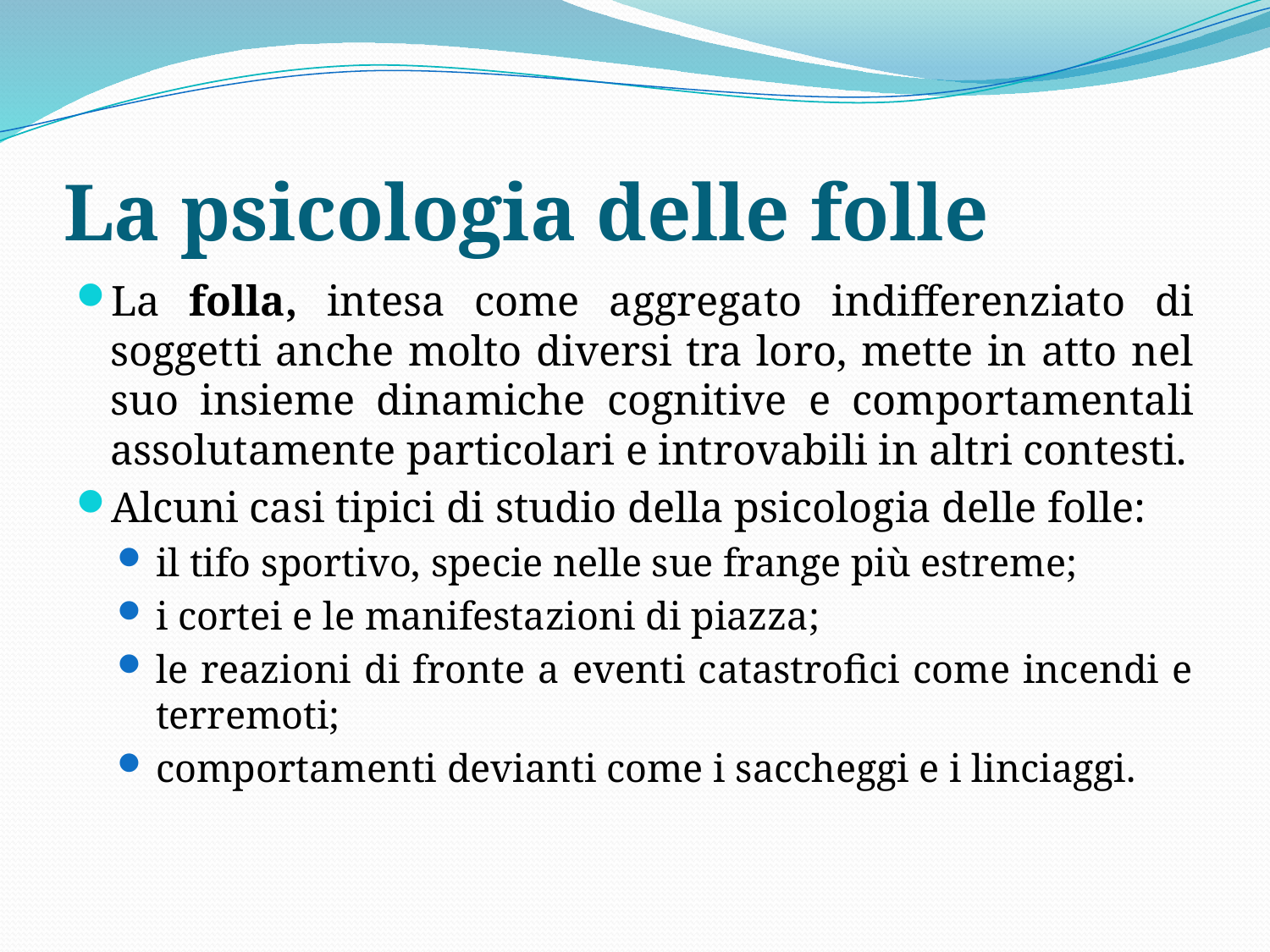

# La psicologia delle folle
La folla, intesa come aggregato indifferenziato di soggetti anche molto diversi tra loro, mette in atto nel suo insieme dinamiche cognitive e comportamentali assolutamente particolari e introvabili in altri contesti.
Alcuni casi tipici di studio della psicologia delle folle:
il tifo sportivo, specie nelle sue frange più estreme;
i cortei e le manifestazioni di piazza;
le reazioni di fronte a eventi catastrofici come incendi e terremoti;
comportamenti devianti come i saccheggi e i linciaggi.